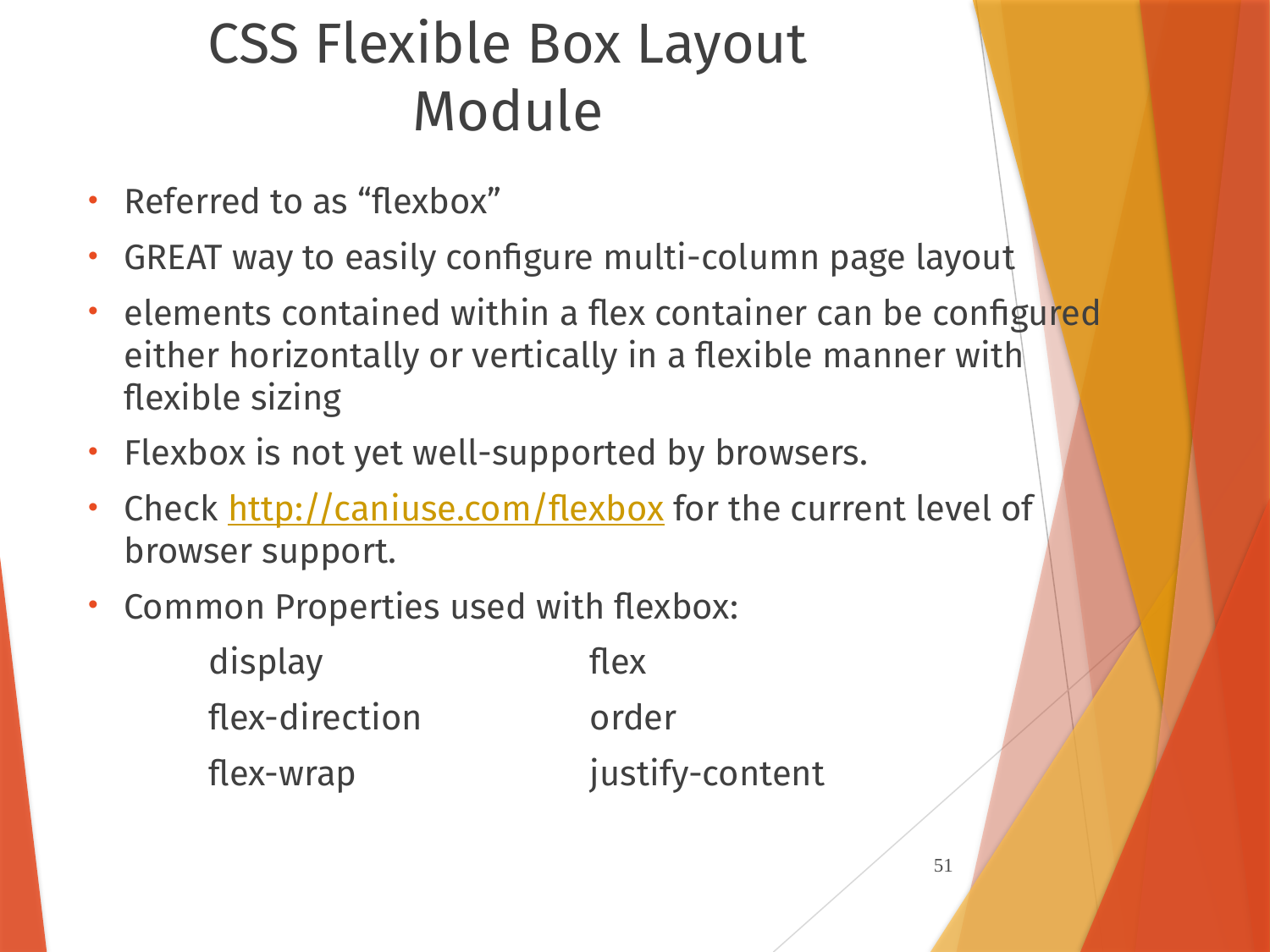

# CSS Flexible Box Layout Module
Referred to as “flexbox”
GREAT way to easily configure multi-column page layout
elements contained within a flex container can be configured either horizontally or vertically in a flexible manner with flexible sizing
Flexbox is not yet well-supported by browsers.
Check http://caniuse.com/flexbox for the current level of browser support.
Common Properties used with flexbox:
display			flex
flex-direction		order
flex-wrap		justify-content
51